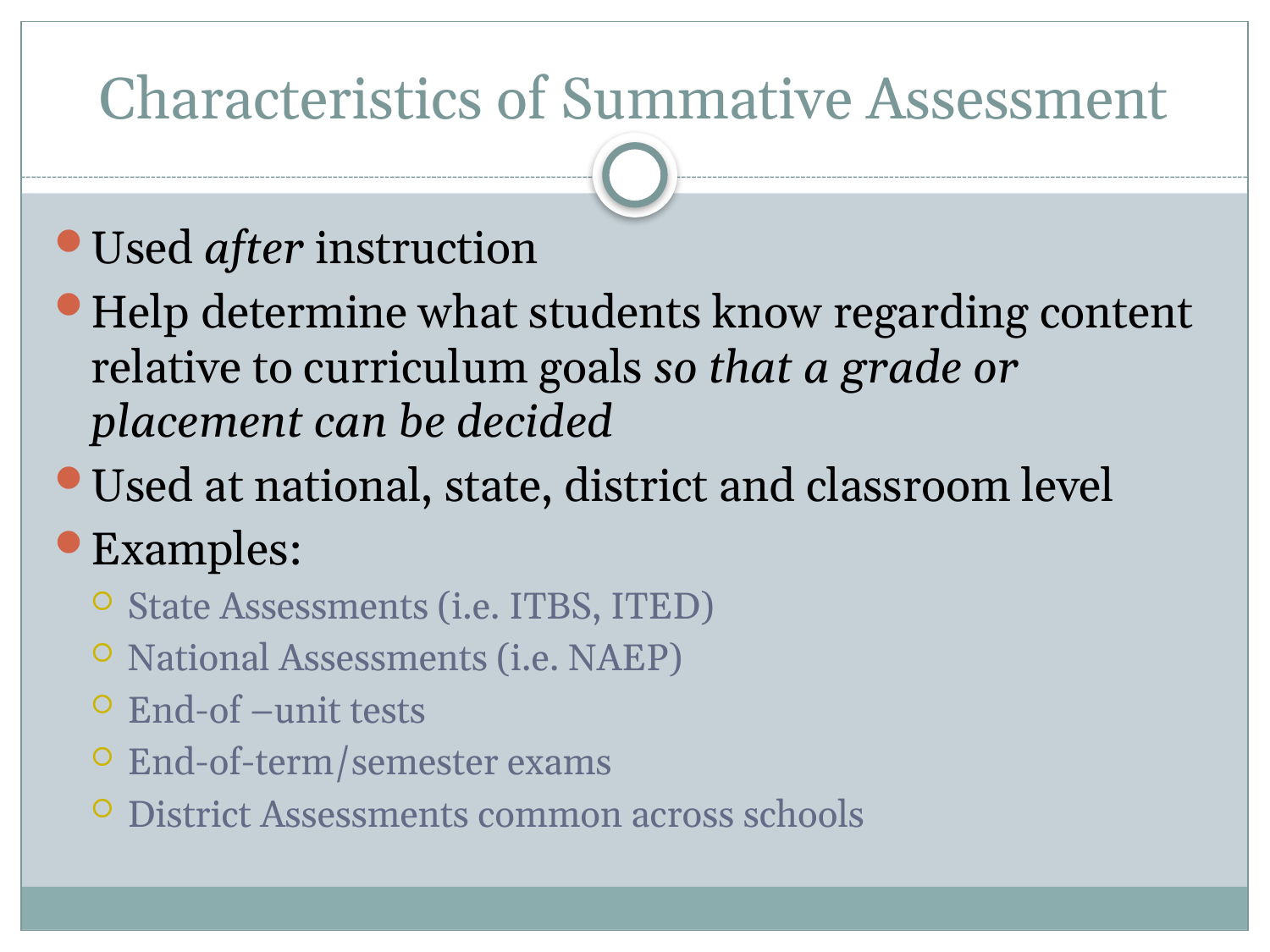

# Characteristics of Summative Assessment
Used after instruction
Help determine what students know regarding content relative to curriculum goals so that a grade or placement can be decided
Used at national, state, district and classroom level
Examples:
State Assessments (i.e. ITBS, ITED)
National Assessments (i.e. NAEP)
End-of –unit tests
End-of-term/semester exams
District Assessments common across schools